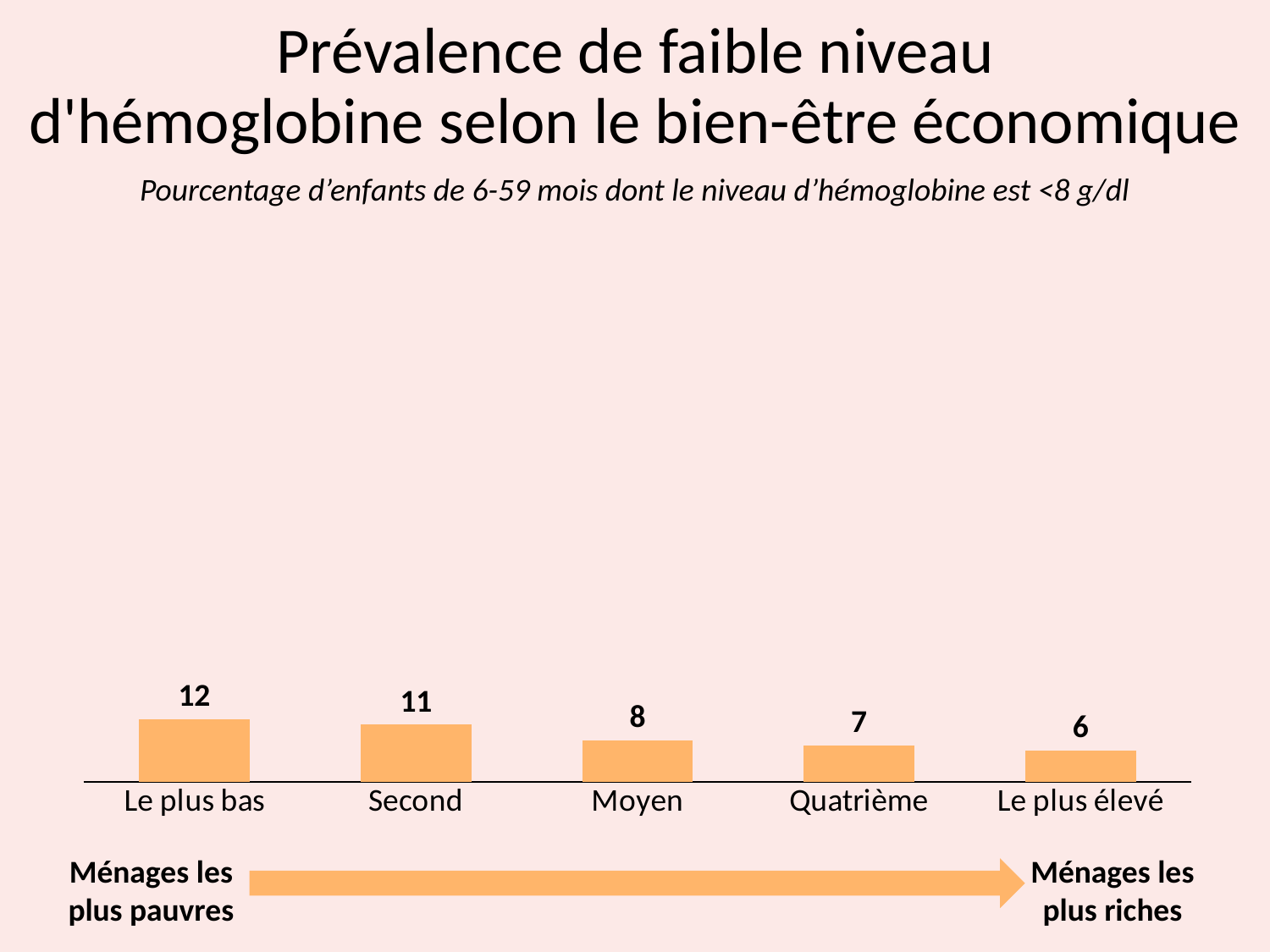

# Prévalence de faible niveau d'hémoglobine selon le bien-être économique
Pourcentage d’enfants de 6-59 mois dont le niveau d’hémoglobine est <8 g/dl

### Chart

| Category | Series 1 |
|---|---|
| Le plus bas | 12.0 |
| Second | 11.0 |
| Moyen | 8.0 |
| Quatrième | 7.0 |
| Le plus élevé | 6.0 |
Ménages les plus riches
Ménages les plus pauvres